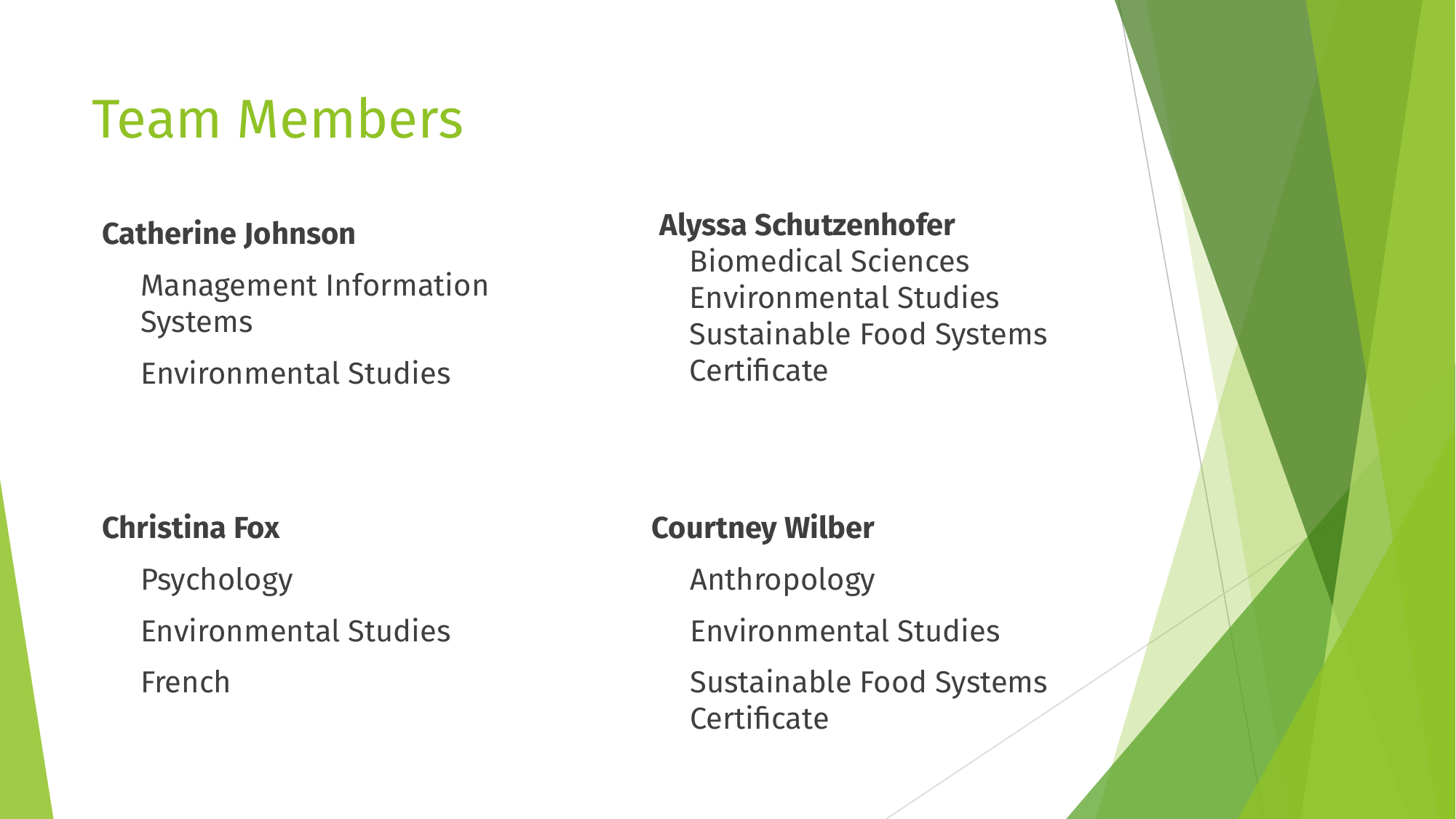

# Team Members
Alyssa Schutzenhofer
	Biomedical Sciences
	Environmental Studies
	Sustainable Food Systems Certificate

Catherine Johnson
	Management Information Systems
	Environmental Studies

Christina Fox
	Psychology
	Environmental Studies
	French
Courtney Wilber
	Anthropology
	Environmental Studies
	Sustainable Food Systems Certificate